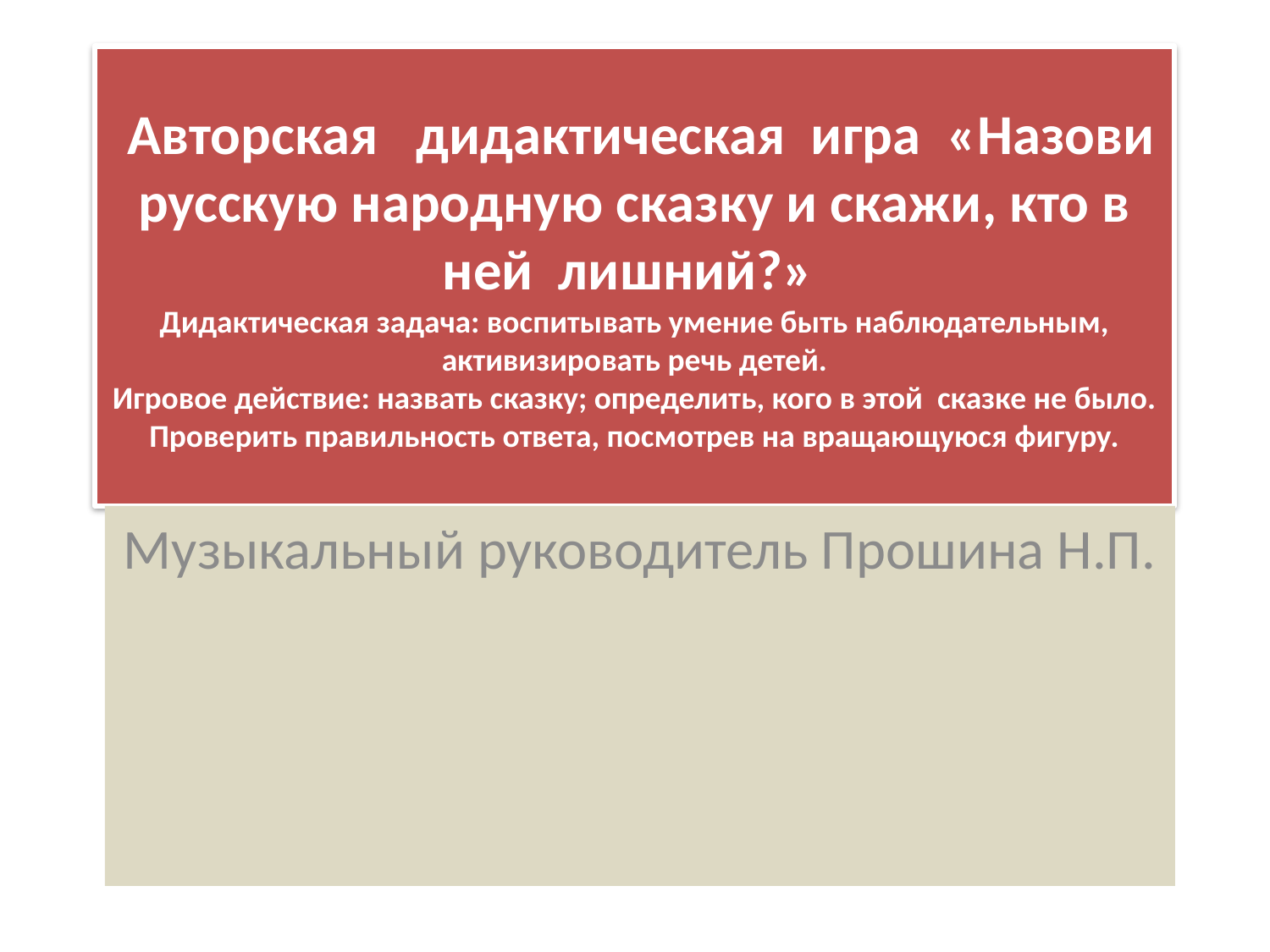

# Авторская   дидактическая  игра  «Назови русскую народную сказку и скажи, кто в ней  лишний?» Дидактическая задача: воспитывать умение быть наблюдательным, активизировать речь детей. Игровое действие: назвать сказку; определить, кого в этой  сказке не было. Проверить правильность ответа, посмотрев на вращающуюся фигуру.
Музыкальный руководитель Прошина Н.П.